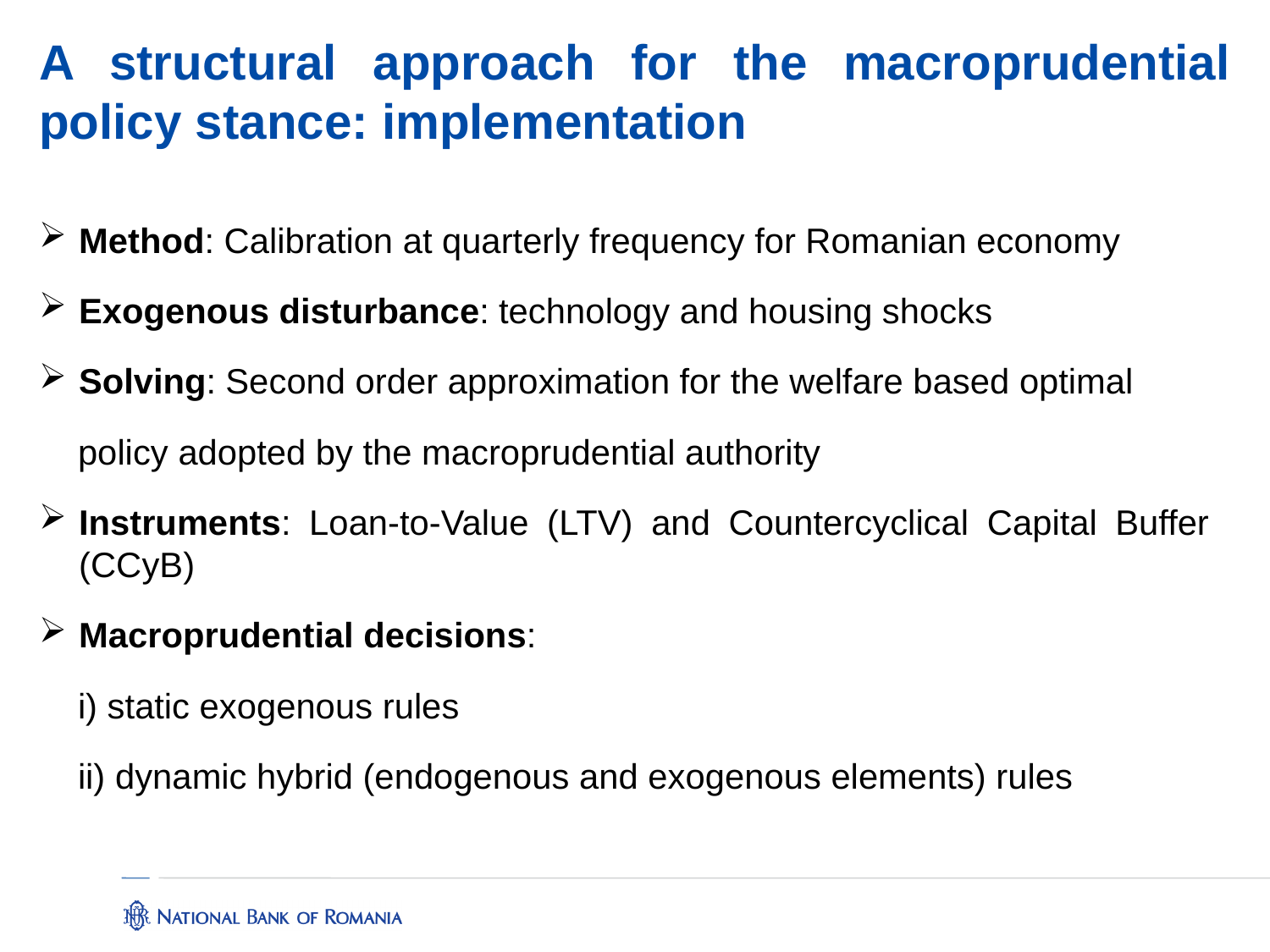

A structural approach for the macroprudential policy stance: implementation
Method: Calibration at quarterly frequency for Romanian economy
Exogenous disturbance: technology and housing shocks
Solving: Second order approximation for the welfare based optimal
    policy adopted by the macroprudential authority
Instruments: Loan-to-Value (LTV) and Countercyclical Capital Buffer (CCyB)
Macroprudential decisions:
    i) static exogenous rules
    ii) dynamic hybrid (endogenous and exogenous elements) rules